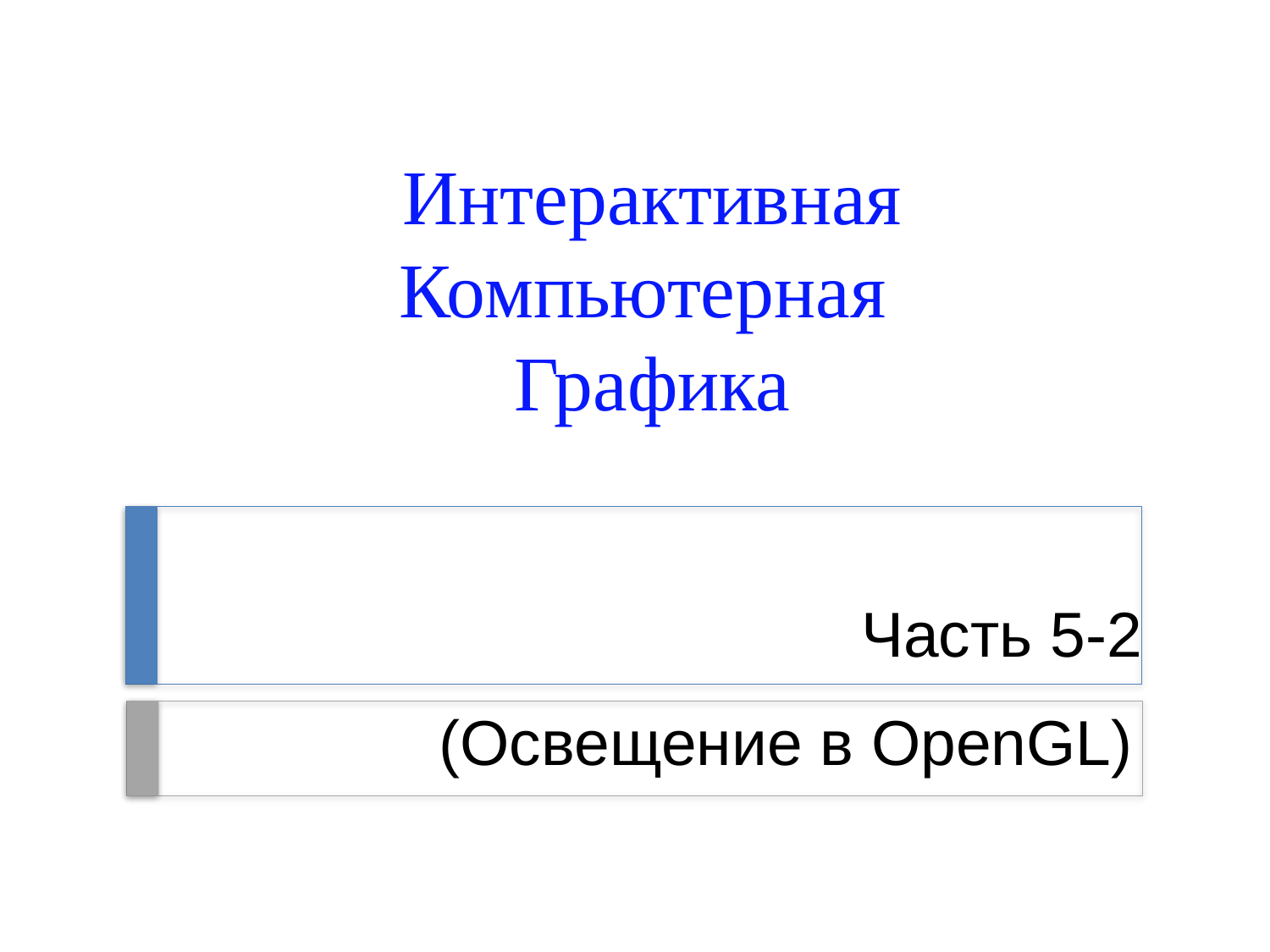

Интерактивная
Компьютерная
Графика
Часть 5-2
# (Освещение в OpenGL)